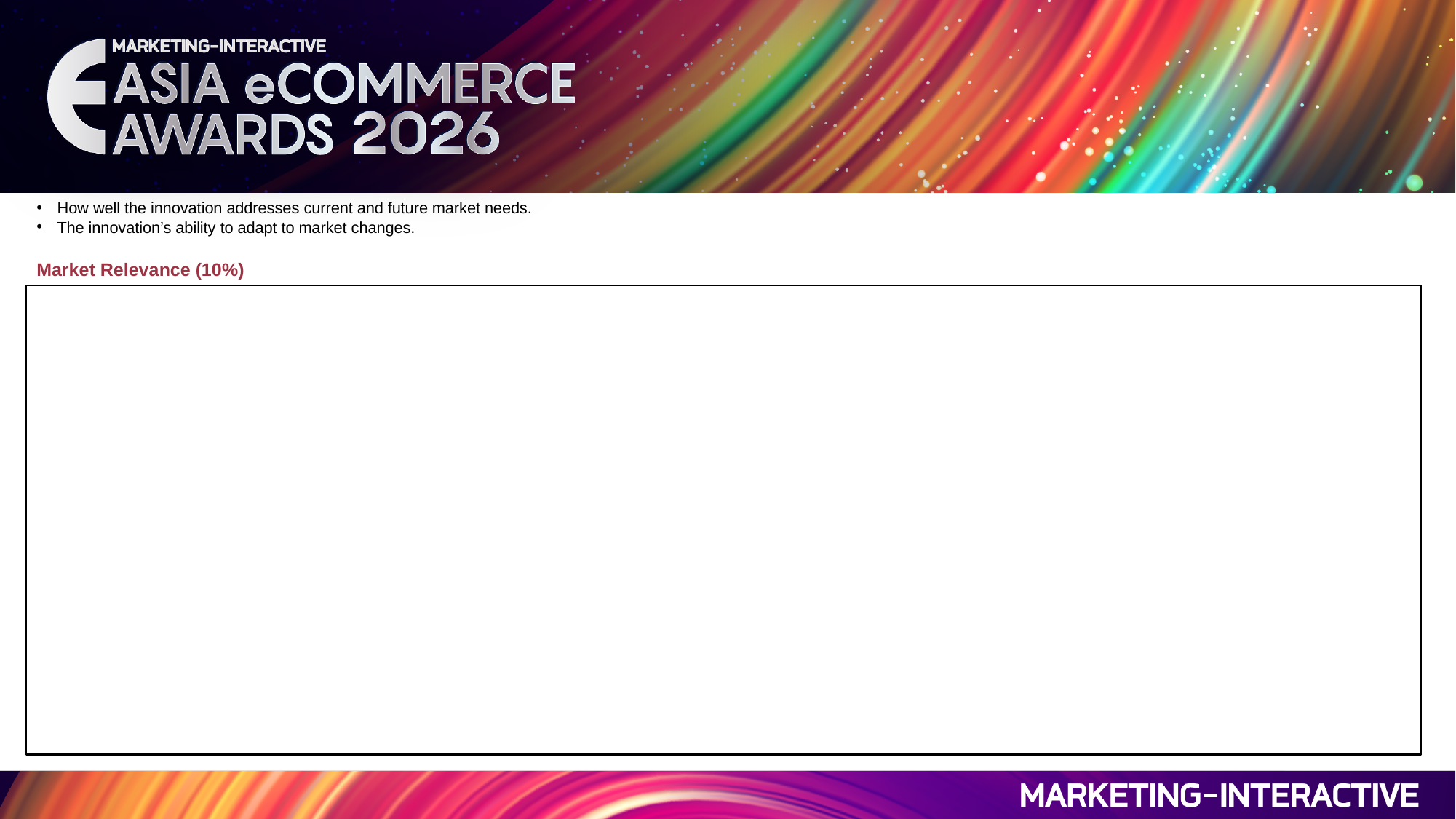

How well the innovation addresses current and future market needs.
The innovation’s ability to adapt to market changes.
Market Relevance (10%)